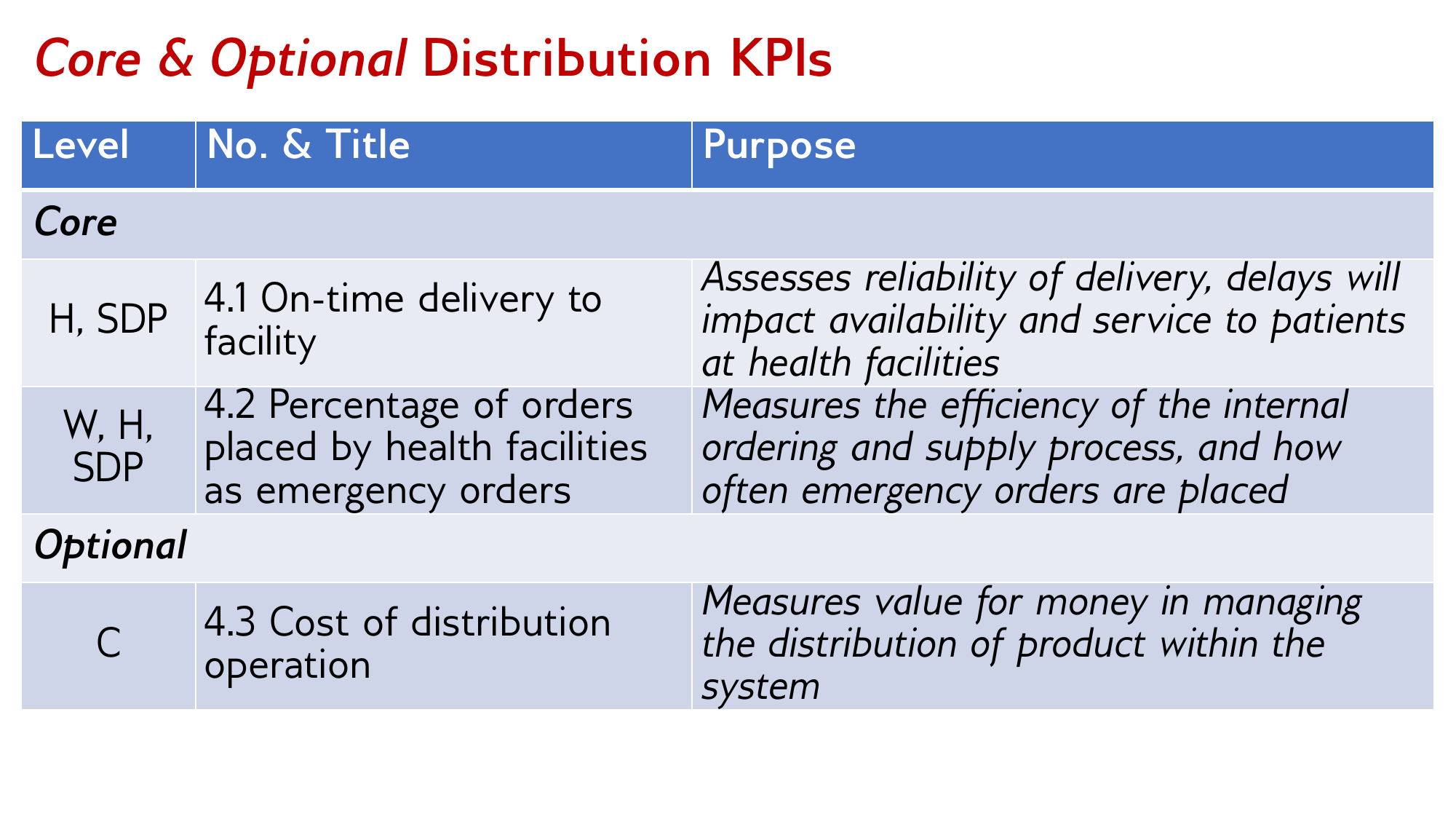

# Core & Optional Distribution KPIs
| Level | No. & Title | Purpose |
| --- | --- | --- |
| Core |  |  |
| H, SDP | 4.1 On-time delivery to facility | Assesses reliability of delivery, delays will impact availability and service to patients at health facilities |
| W, H, SDP | 4.2 Percentage of orders placed by health facilities as emergency orders | Measures the efficiency of the internal ordering and supply process, and how often emergency orders are placed |
| Optional |  |  |
| C | 4.3 Cost of distribution operation | Measures value for money in managing the distribution of product within the system |
9